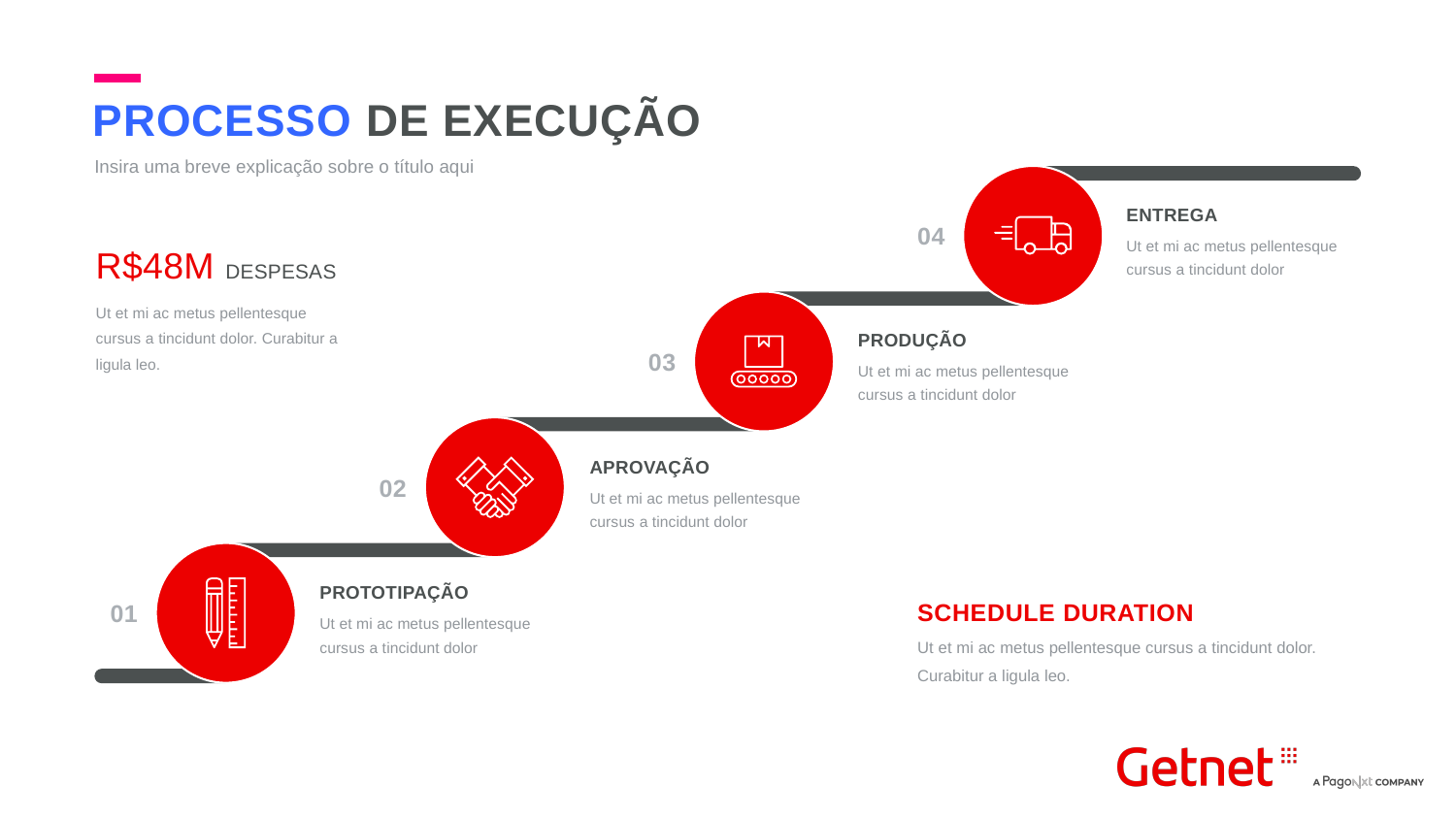

Processo de EXECUÇÃO
Insira uma breve explicação sobre o título aqui

ENTREGA
Ut et mi ac metus pellentesque cursus a tincidunt dolor

04
R$48M DESPESAS
Ut et mi ac metus pellentesque cursus a tincidunt dolor. Curabitur a ligula leo.

PRODUÇÃO
Ut et mi ac metus pellentesque cursus a tincidunt dolor

03

APROVAÇÃO
Ut et mi ac metus pellentesque cursus a tincidunt dolor

02

PROTOTIPAÇÃO
Ut et mi ac metus pellentesque cursus a tincidunt dolor
Schedule duration
Ut et mi ac metus pellentesque cursus a tincidunt dolor. Curabitur a ligula leo.
01